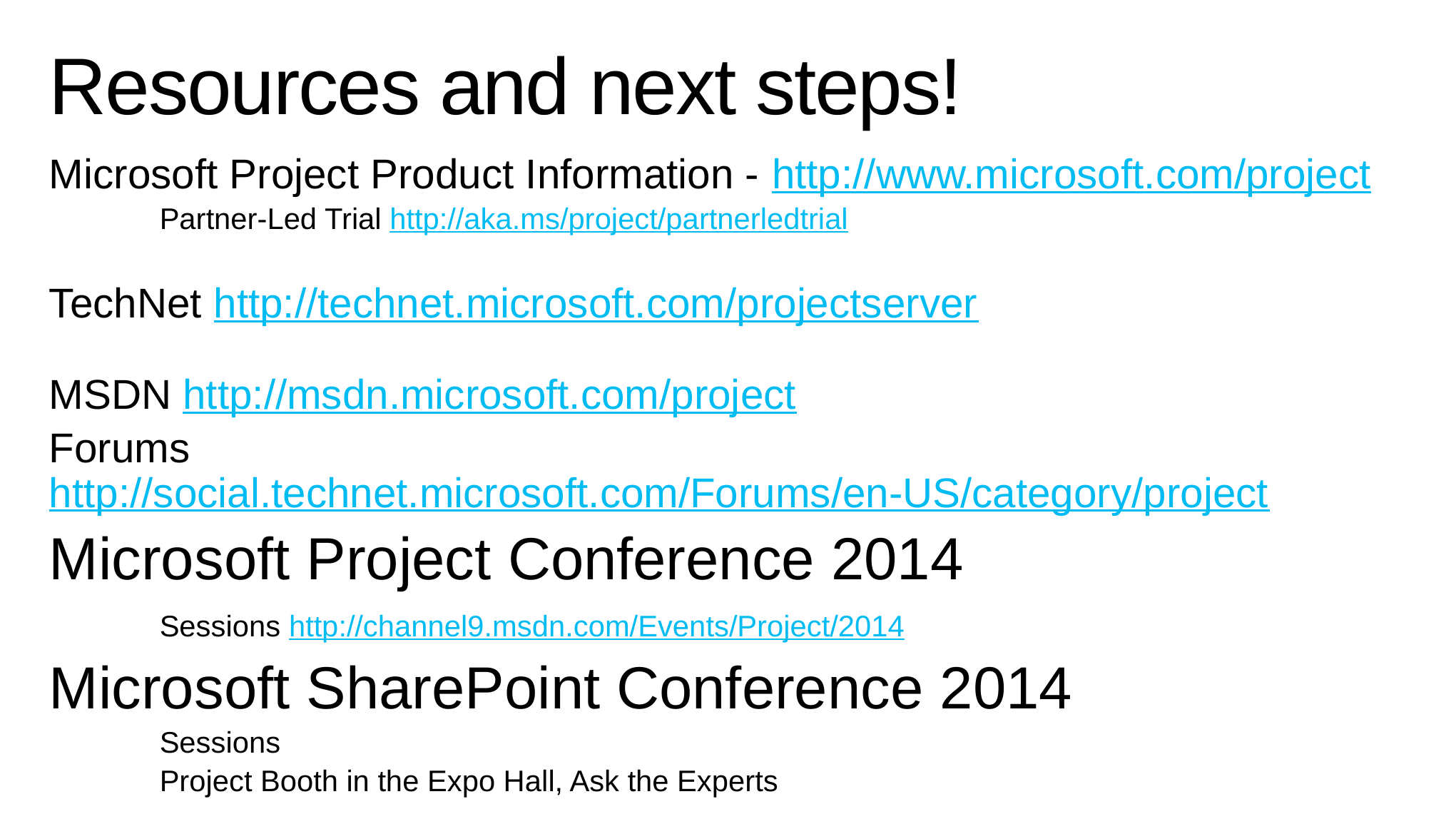

# Resources and next steps!
Microsoft Project Product Information - http://www.microsoft.com/project
	Partner-Led Trial http://aka.ms/project/partnerledtrial

TechNet http://technet.microsoft.com/projectserver

MSDN http://msdn.microsoft.com/project
Forums http://social.technet.microsoft.com/Forums/en-US/category/project
Microsoft Project Conference 2014
	Sessions http://channel9.msdn.com/Events/Project/2014
Microsoft SharePoint Conference 2014
	Sessions
	Project Booth in the Expo Hall, Ask the Experts